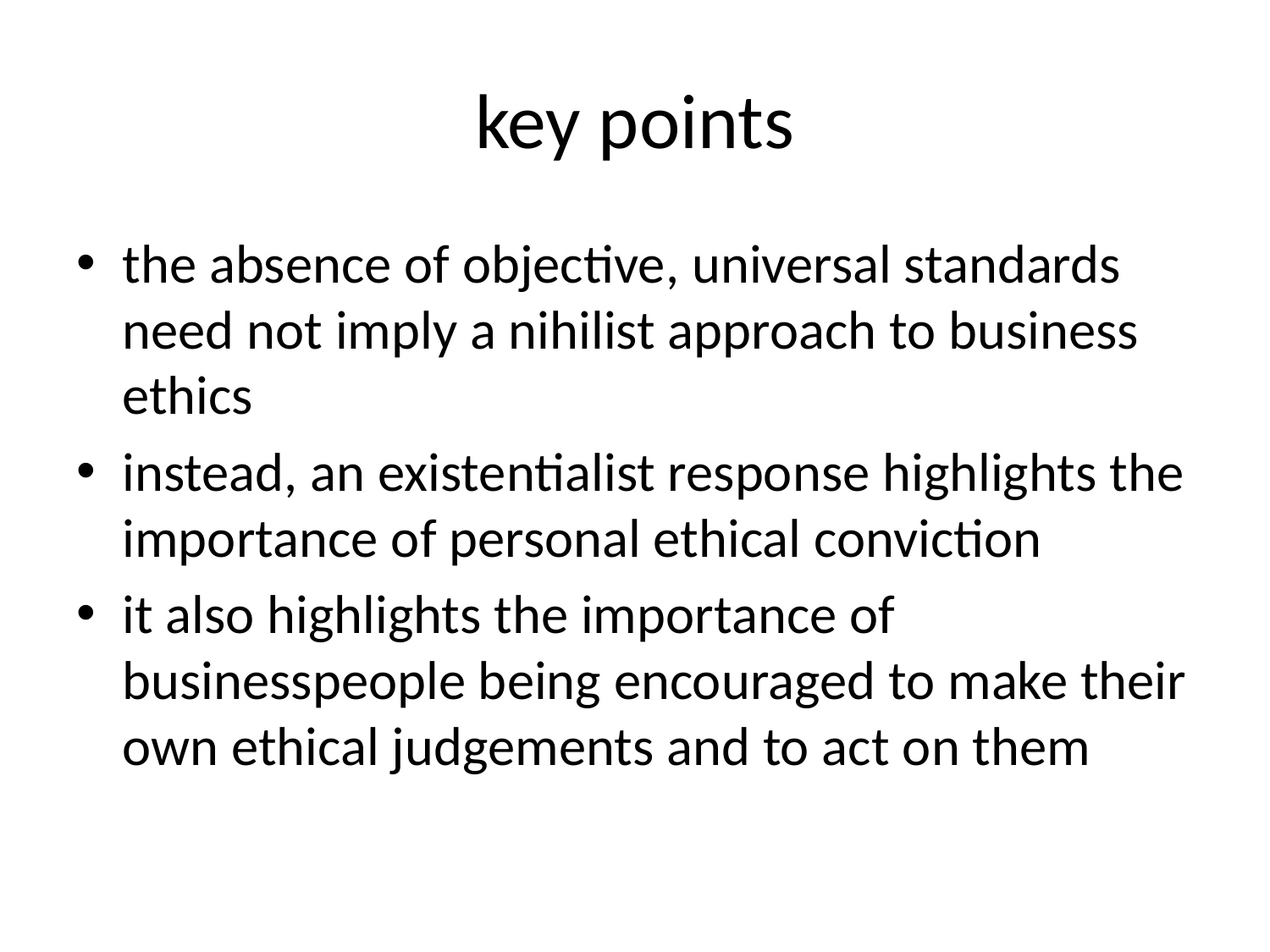

# key points
the absence of objective, universal standards need not imply a nihilist approach to business ethics
instead, an existentialist response highlights the importance of personal ethical conviction
it also highlights the importance of businesspeople being encouraged to make their own ethical judgements and to act on them